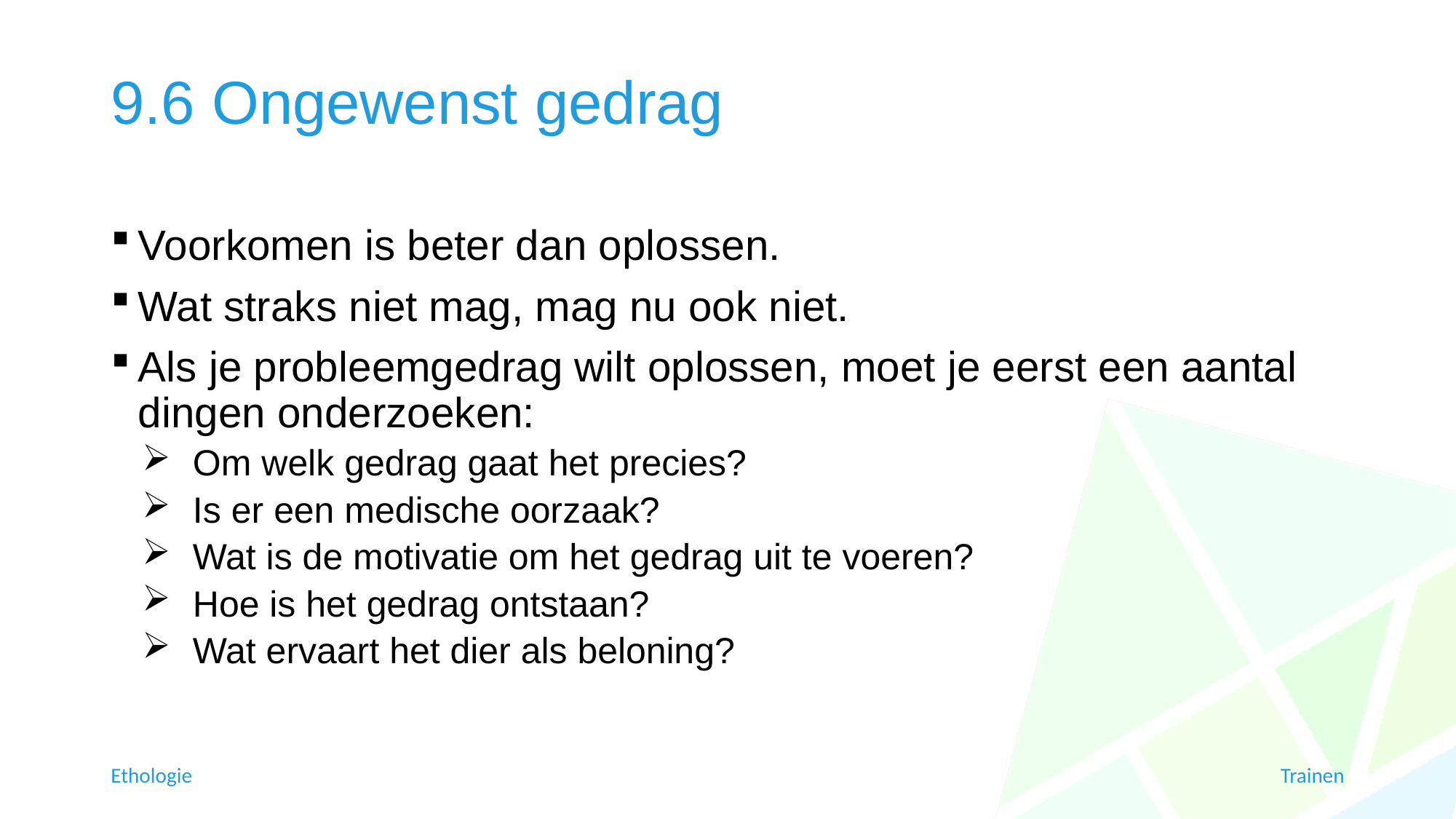

# 9.6 Ongewenst gedrag
Voorkomen is beter dan oplossen.
Wat straks niet mag, mag nu ook niet.
Als je probleemgedrag wilt oplossen, moet je eerst een aantal dingen onderzoeken:
Om welk gedrag gaat het precies?
Is er een medische oorzaak?
Wat is de motivatie om het gedrag uit te voeren?
Hoe is het gedrag ontstaan?
Wat ervaart het dier als beloning?
Ethologie
Trainen